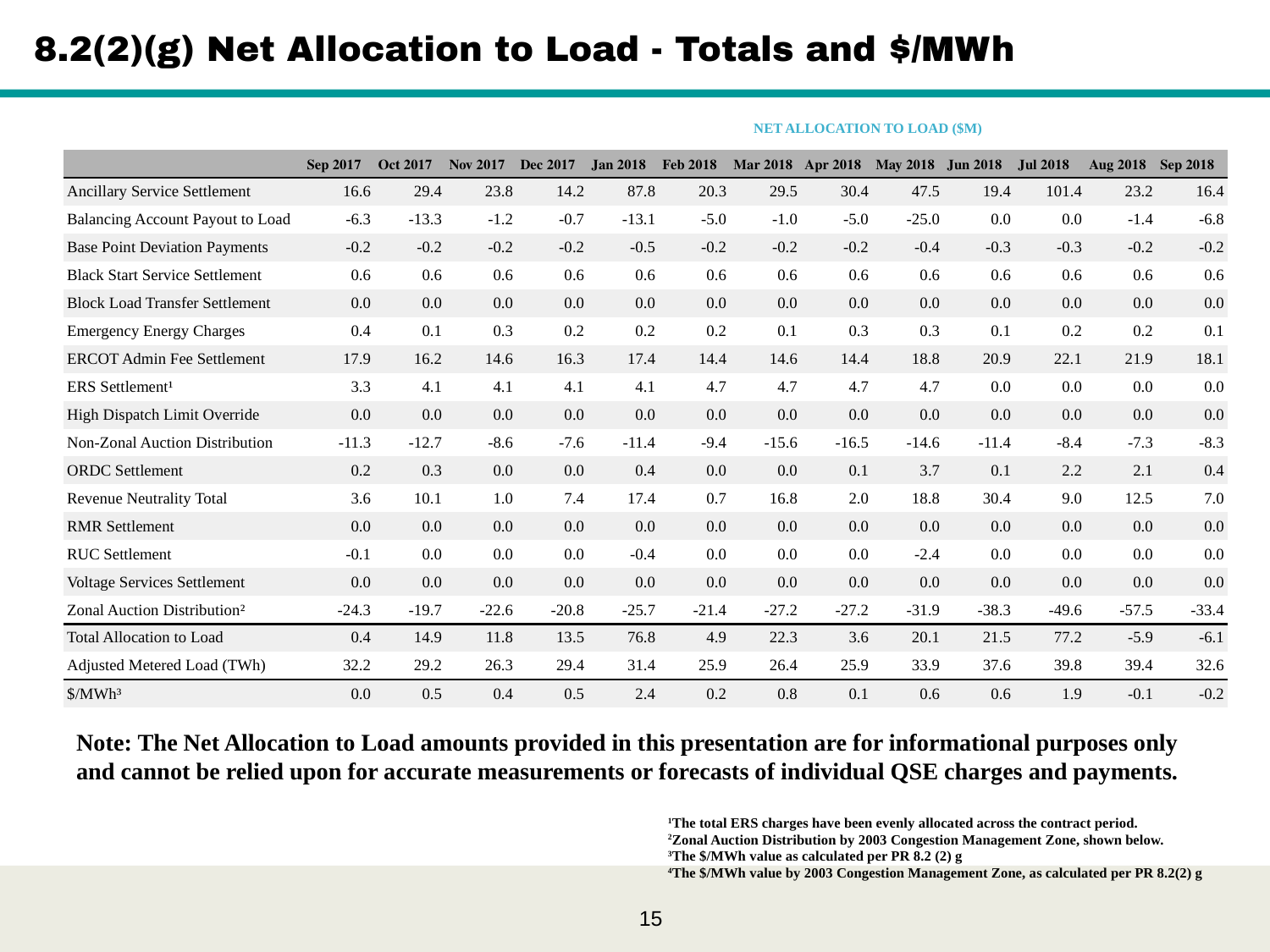

# 8.2(2)(g) Net Allocation to Load - Totals and $/MWh
NET ALLOCATION TO LOAD ($M)
|  | Sep 2017 | Oct 2017 | Nov 2017 | Dec 2017 | Jan 2018 | Feb 2018 | Mar 2018 | Apr 2018 | May 2018 | Jun 2018 | Jul 2018 | Aug 2018 | Sep 2018 |
| --- | --- | --- | --- | --- | --- | --- | --- | --- | --- | --- | --- | --- | --- |
| Ancillary Service Settlement | 16.6 | 29.4 | 23.8 | 14.2 | 87.8 | 20.3 | 29.5 | 30.4 | 47.5 | 19.4 | 101.4 | 23.2 | 16.4 |
| Balancing Account Payout to Load | -6.3 | -13.3 | -1.2 | -0.7 | -13.1 | -5.0 | -1.0 | -5.0 | -25.0 | 0.0 | 0.0 | -1.4 | -6.8 |
| Base Point Deviation Payments | -0.2 | -0.2 | -0.2 | -0.2 | -0.5 | -0.2 | -0.2 | -0.2 | -0.4 | -0.3 | -0.3 | -0.2 | -0.2 |
| Black Start Service Settlement | 0.6 | 0.6 | 0.6 | 0.6 | 0.6 | 0.6 | 0.6 | 0.6 | 0.6 | 0.6 | 0.6 | 0.6 | 0.6 |
| Block Load Transfer Settlement | 0.0 | 0.0 | 0.0 | 0.0 | 0.0 | 0.0 | 0.0 | 0.0 | 0.0 | 0.0 | 0.0 | 0.0 | 0.0 |
| Emergency Energy Charges | 0.4 | 0.1 | 0.3 | 0.2 | 0.2 | 0.2 | 0.1 | 0.3 | 0.3 | 0.1 | 0.2 | 0.2 | 0.1 |
| ERCOT Admin Fee Settlement | 17.9 | 16.2 | 14.6 | 16.3 | 17.4 | 14.4 | 14.6 | 14.4 | 18.8 | 20.9 | 22.1 | 21.9 | 18.1 |
| ERS Settlement¹ | 3.3 | 4.1 | 4.1 | 4.1 | 4.1 | 4.7 | 4.7 | 4.7 | 4.7 | 0.0 | 0.0 | 0.0 | 0.0 |
| High Dispatch Limit Override | 0.0 | 0.0 | 0.0 | 0.0 | 0.0 | 0.0 | 0.0 | 0.0 | 0.0 | 0.0 | 0.0 | 0.0 | 0.0 |
| Non-Zonal Auction Distribution | -11.3 | -12.7 | -8.6 | -7.6 | -11.4 | -9.4 | -15.6 | -16.5 | -14.6 | -11.4 | -8.4 | -7.3 | -8.3 |
| ORDC Settlement | 0.2 | 0.3 | 0.0 | 0.0 | 0.4 | 0.0 | 0.0 | 0.1 | 3.7 | 0.1 | 2.2 | 2.1 | 0.4 |
| Revenue Neutrality Total | 3.6 | 10.1 | 1.0 | 7.4 | 17.4 | 0.7 | 16.8 | 2.0 | 18.8 | 30.4 | 9.0 | 12.5 | 7.0 |
| RMR Settlement | 0.0 | 0.0 | 0.0 | 0.0 | 0.0 | 0.0 | 0.0 | 0.0 | 0.0 | 0.0 | 0.0 | 0.0 | 0.0 |
| RUC Settlement | -0.1 | 0.0 | 0.0 | 0.0 | -0.4 | 0.0 | 0.0 | 0.0 | -2.4 | 0.0 | 0.0 | 0.0 | 0.0 |
| Voltage Services Settlement | 0.0 | 0.0 | 0.0 | 0.0 | 0.0 | 0.0 | 0.0 | 0.0 | 0.0 | 0.0 | 0.0 | 0.0 | 0.0 |
| Zonal Auction Distribution² | -24.3 | -19.7 | -22.6 | -20.8 | -25.7 | -21.4 | -27.2 | -27.2 | -31.9 | -38.3 | -49.6 | -57.5 | -33.4 |
| Total Allocation to Load | 0.4 | 14.9 | 11.8 | 13.5 | 76.8 | 4.9 | 22.3 | 3.6 | 20.1 | 21.5 | 77.2 | -5.9 | -6.1 |
| Adjusted Metered Load (TWh) | 32.2 | 29.2 | 26.3 | 29.4 | 31.4 | 25.9 | 26.4 | 25.9 | 33.9 | 37.6 | 39.8 | 39.4 | 32.6 |
| $/MWh³ | 0.0 | 0.5 | 0.4 | 0.5 | 2.4 | 0.2 | 0.8 | 0.1 | 0.6 | 0.6 | 1.9 | -0.1 | -0.2 |
Note: The Net Allocation to Load amounts provided in this presentation are for informational purposes only and cannot be relied upon for accurate measurements or forecasts of individual QSE charges and payments.

1The total ERS charges have been evenly allocated across the contract period.
2Zonal Auction Distribution by 2003 Congestion Management Zone, shown below.
3The $/MWh value as calculated per PR 8.2 (2) g
4The $/MWh value by 2003 Congestion Management Zone, as calculated per PR 8.2(2) g